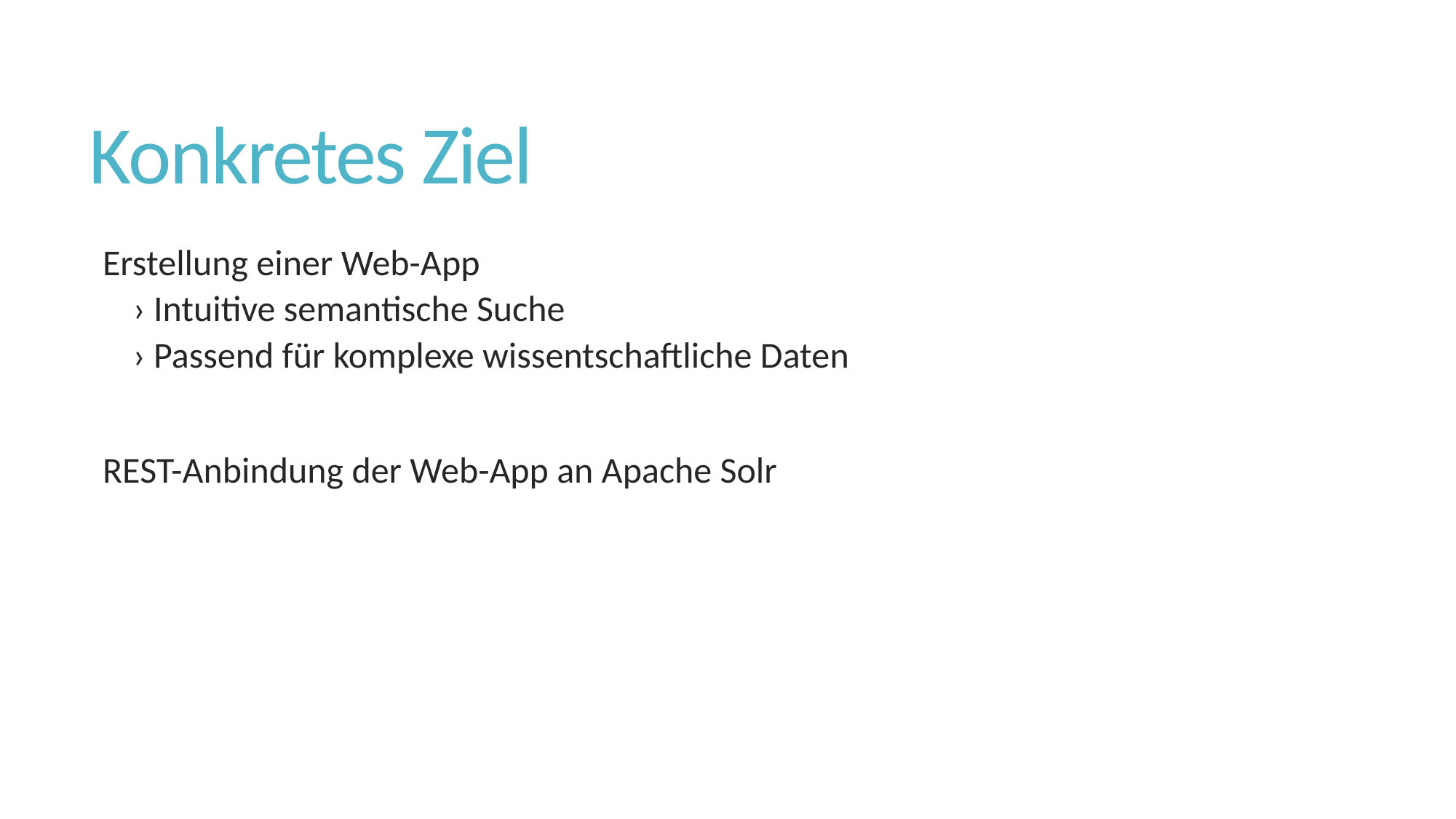

# Konkretes Ziel
Erstellung einer Web-App
› Intuitive semantische Suche
› Passend für komplexe wissentschaftliche Daten

REST-Anbindung der Web-App an Apache Solr